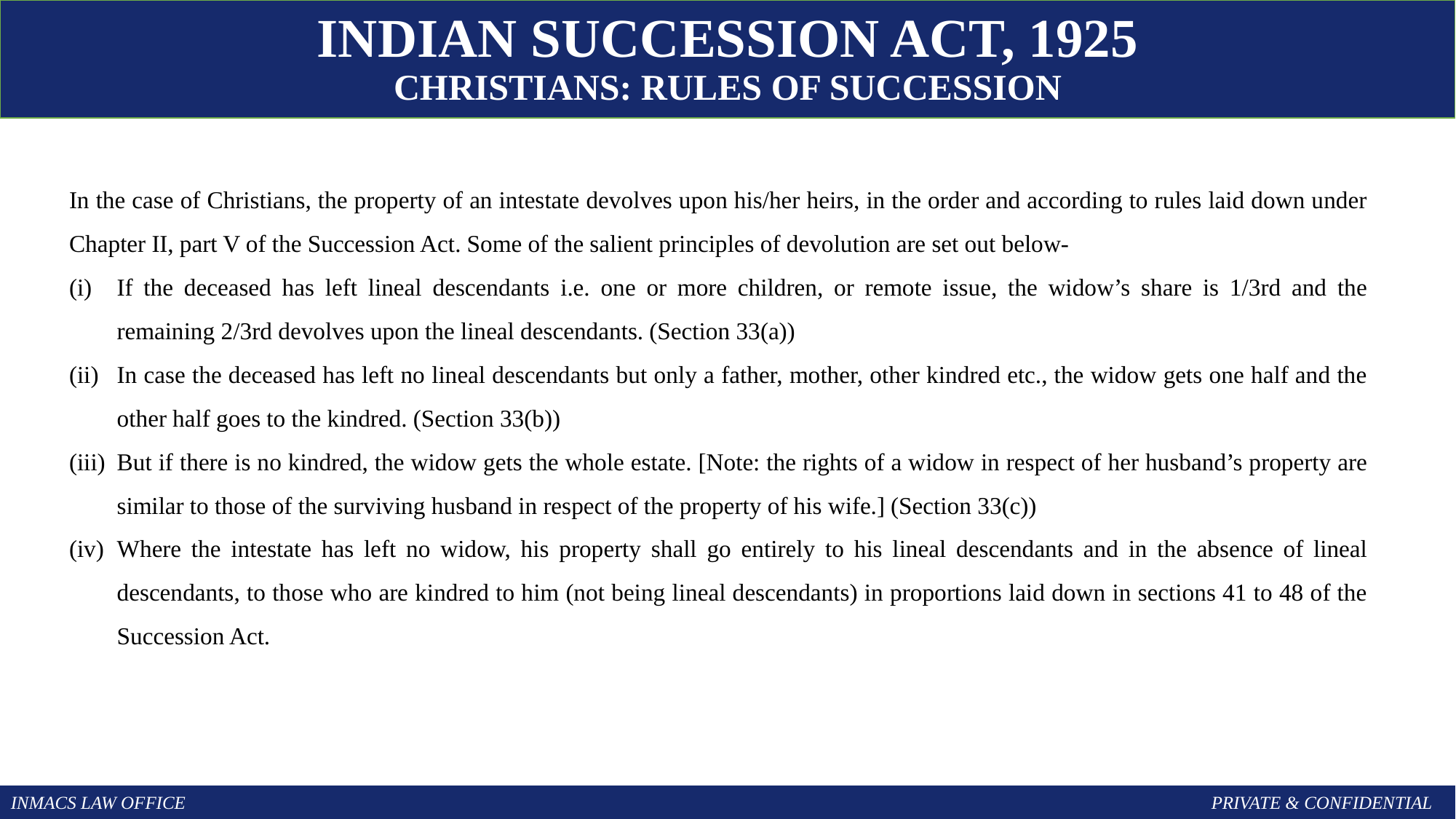

INDIAN Succession Act, 1925
CHRISTIANS: Rules of succession
In the case of Christians, the property of an intestate devolves upon his/her heirs, in the order and according to rules laid down under Chapter II, part V of the Succession Act. Some of the salient principles of devolution are set out below-
If the deceased has left lineal descendants i.e. one or more children, or remote issue, the widow’s share is 1/3rd and the remaining 2/3rd devolves upon the lineal descendants. (Section 33(a))
In case the deceased has left no lineal descendants but only a father, mother, other kindred etc., the widow gets one half and the other half goes to the kindred. (Section 33(b))
But if there is no kindred, the widow gets the whole estate. [Note: the rights of a widow in respect of her husband’s property are similar to those of the surviving husband in respect of the property of his wife.] (Section 33(c))
Where the intestate has left no widow, his property shall go entirely to his lineal descendants and in the absence of lineal descendants, to those who are kindred to him (not being lineal descendants) in proportions laid down in sections 41 to 48 of the Succession Act.
INMACS LAW OFFICE										PRIVATE & CONFIDENTIAL